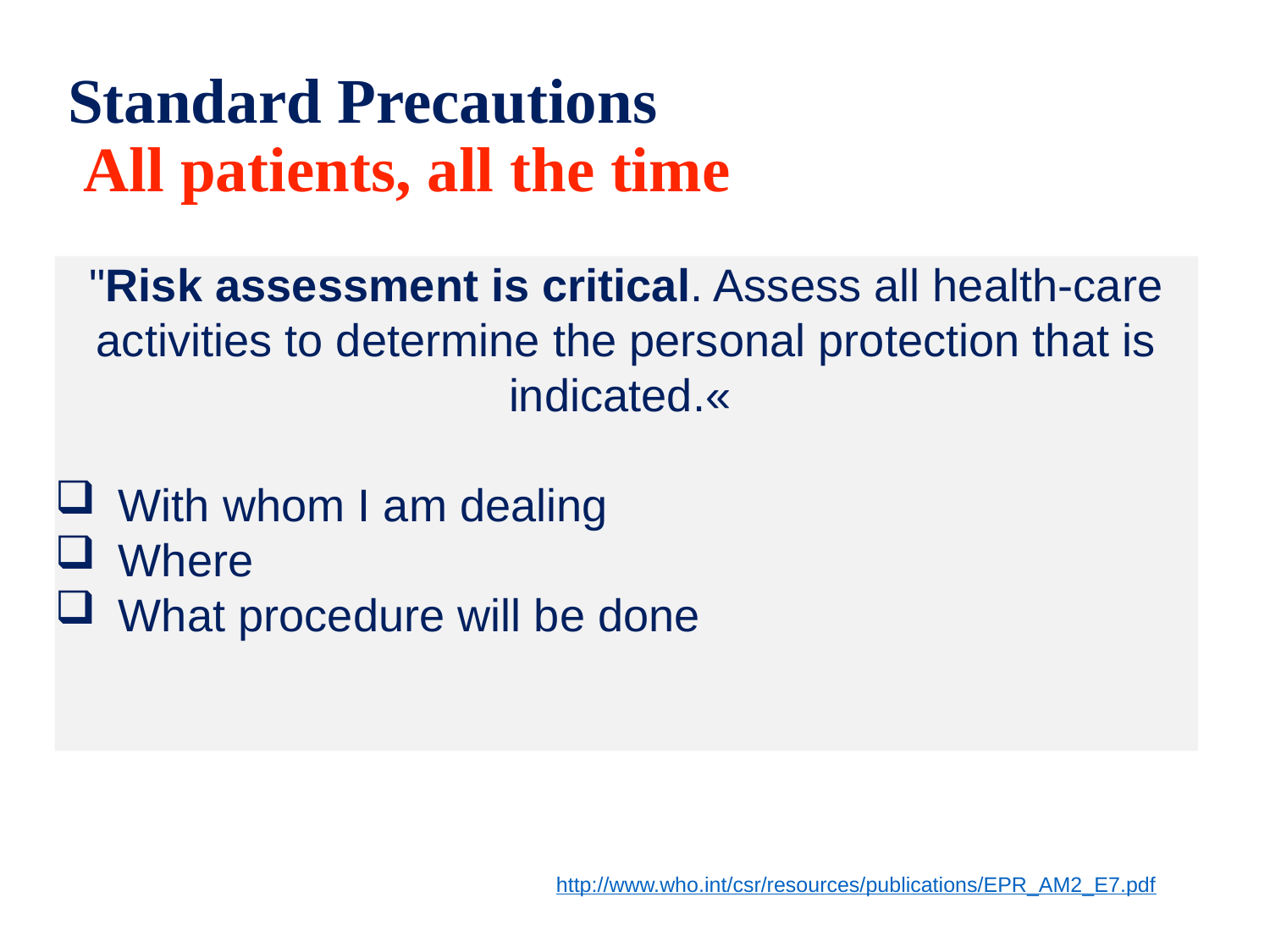

# Standard Precautions
 All patients, all the time
"Risk assessment is critical. Assess all health-care activities to determine the personal protection that is indicated.«

With whom I am dealing
Where
What procedure will be done

 Standard precautions in health care: Aide-memoire. WHO October 2007
http://www.who.int/csr/resources/publications/EPR_AM2_E7.pdf.